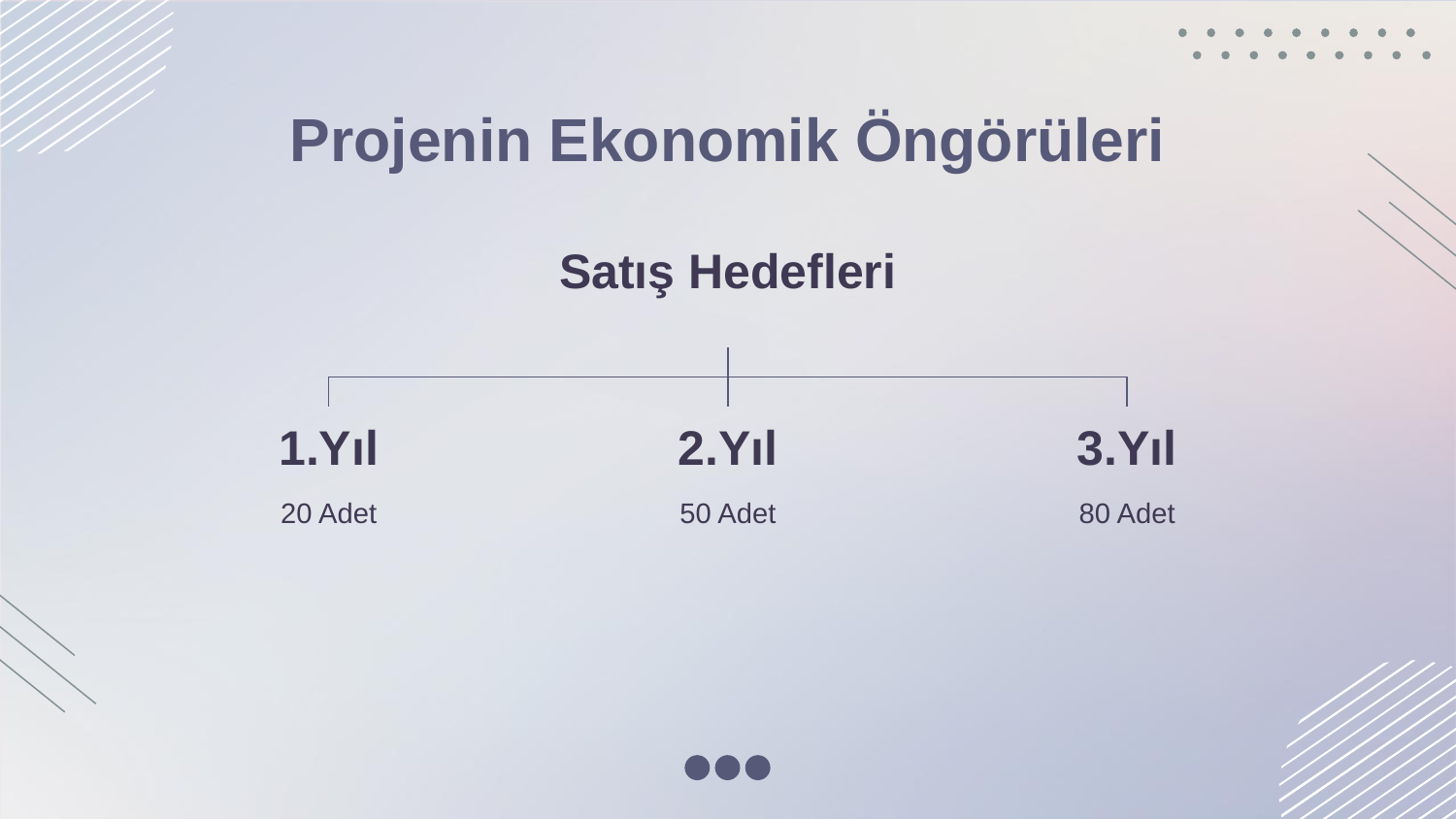

# Projenin Ekonomik Öngörüleri
Satış Hedefleri
1.Yıl
2.Yıl
3.Yıl
20 Adet
80 Adet
50 Adet